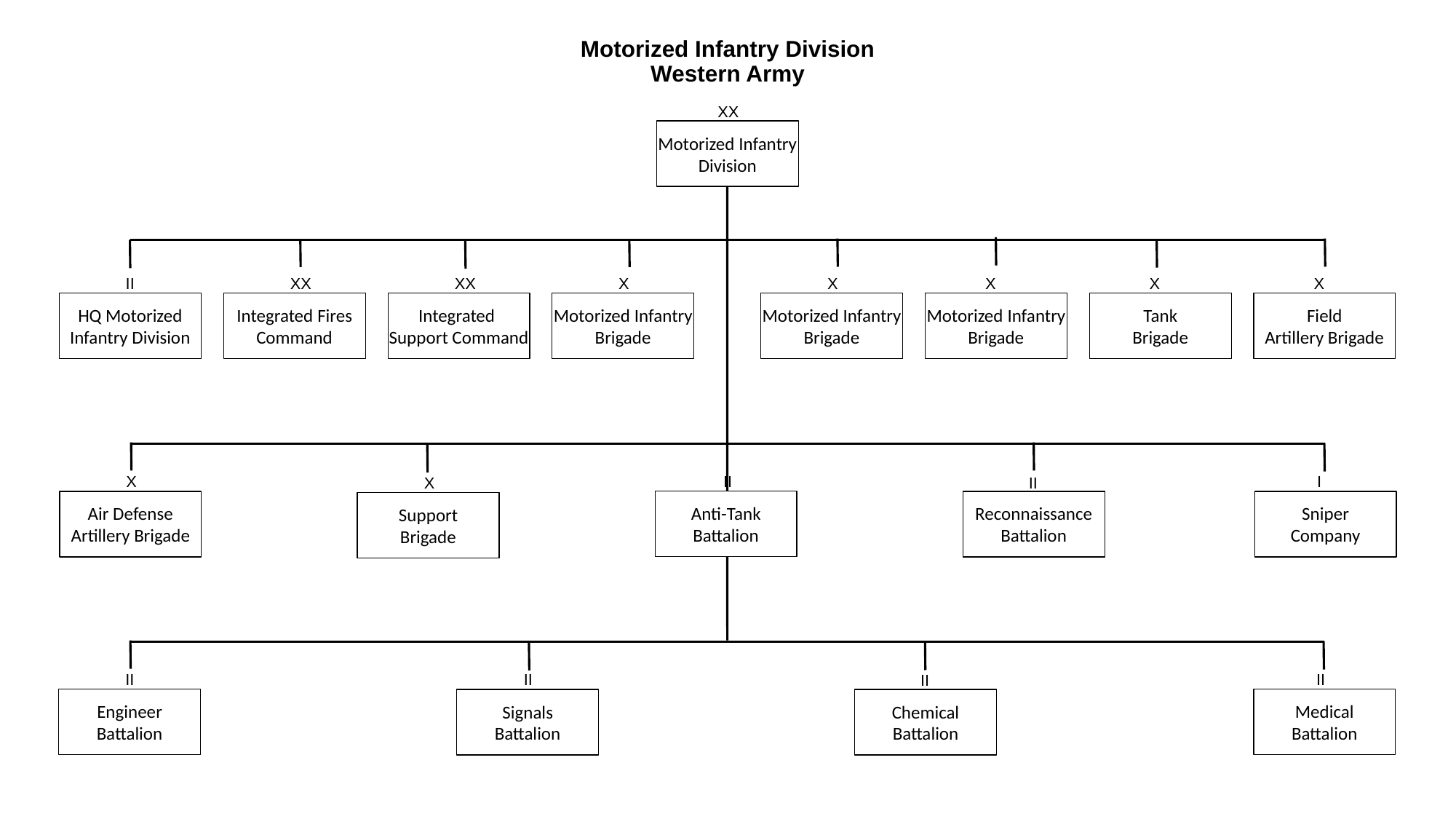

# Motorized Infantry Division Western Army
XX
Motorized Infantry Division
II
XX
XX
X
X
X
X
X
HQ Motorized Infantry Division
Integrated Fires Command
Integrated
Support Command
Motorized Infantry Brigade
Motorized Infantry Brigade
Motorized Infantry Brigade
Tank
Brigade
Field
Artillery Brigade
II
X
I
X
II
Anti-Tank
Battalion
Reconnaissance
Battalion
Air Defense
Artillery Brigade
Sniper
Company
Support
Brigade
II
II
II
II
Engineer
Battalion
Medical
Battalion
Signals
Battalion
Chemical
Battalion